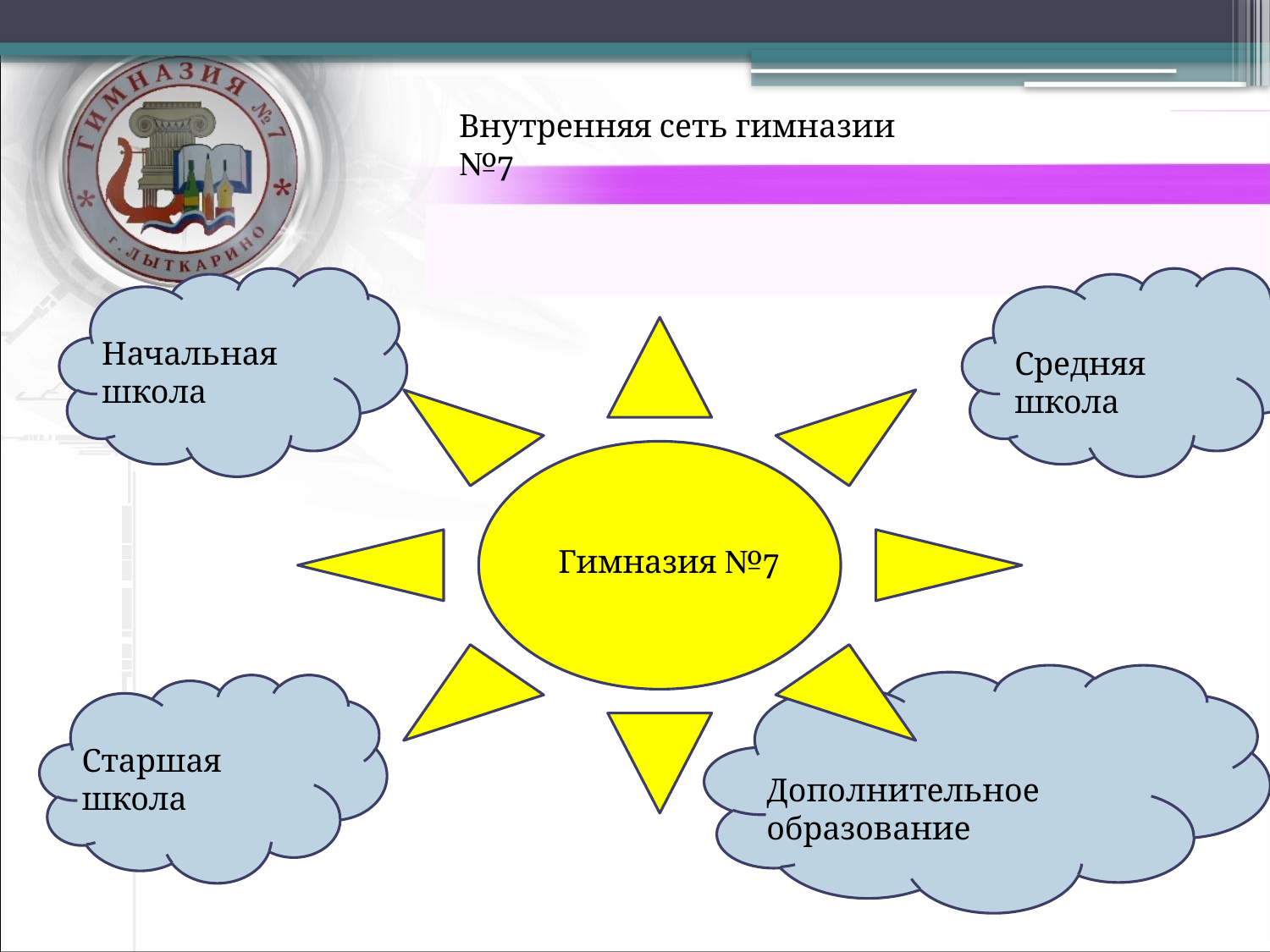

Внутренняя сеть гимназии №7

Начальная школа
Средняя школа
Гимназия №7

Старшая школа
Дополнительное образование